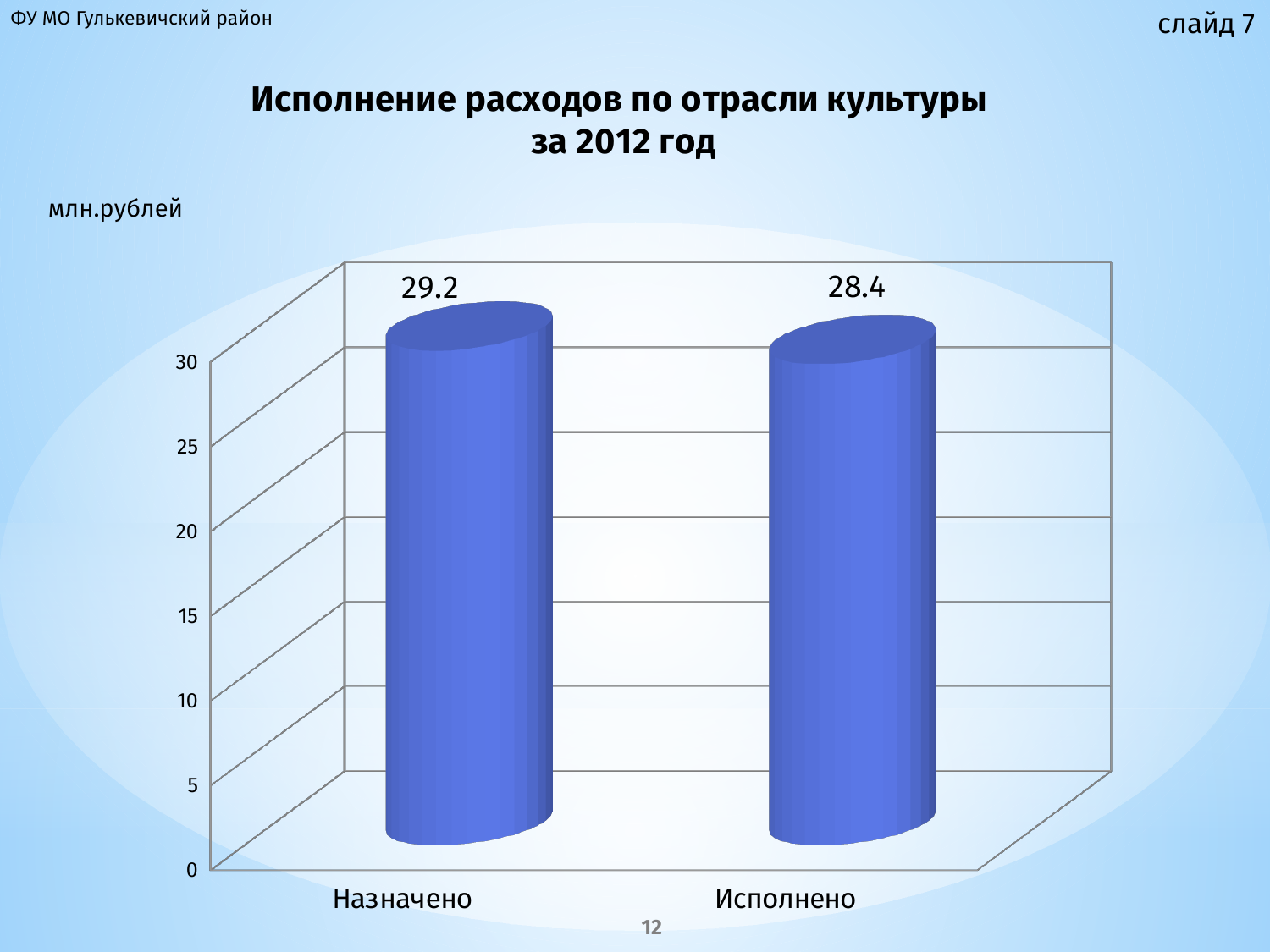

ФУ МО Гулькевичский район
слайд 7

[unsupported chart]

млн.рублей
12